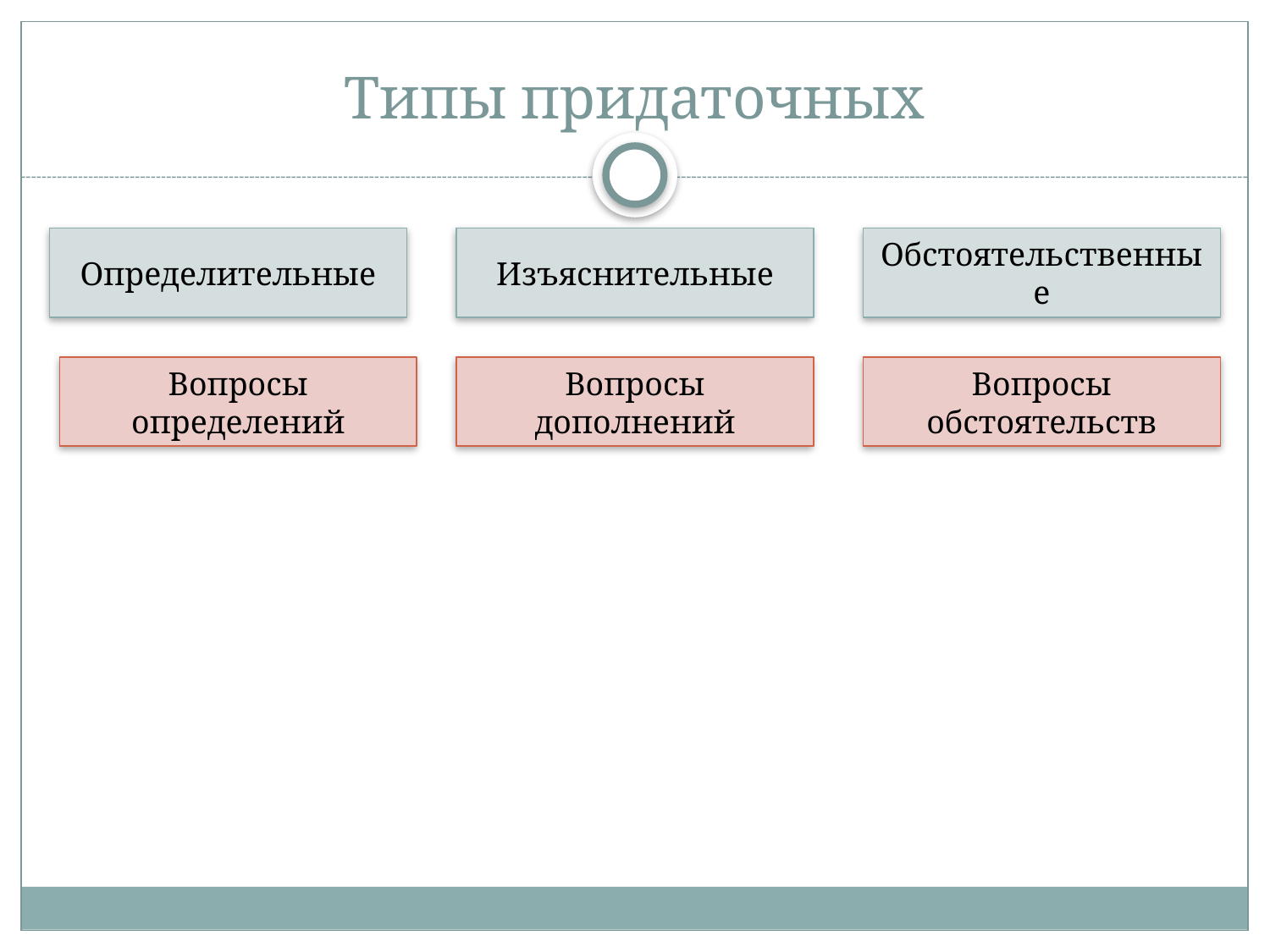

# Типы придаточных
Определительные
Изъяснительные
Обстоятельственные
Вопросы определений
Вопросы дополнений
Вопросы обстоятельств